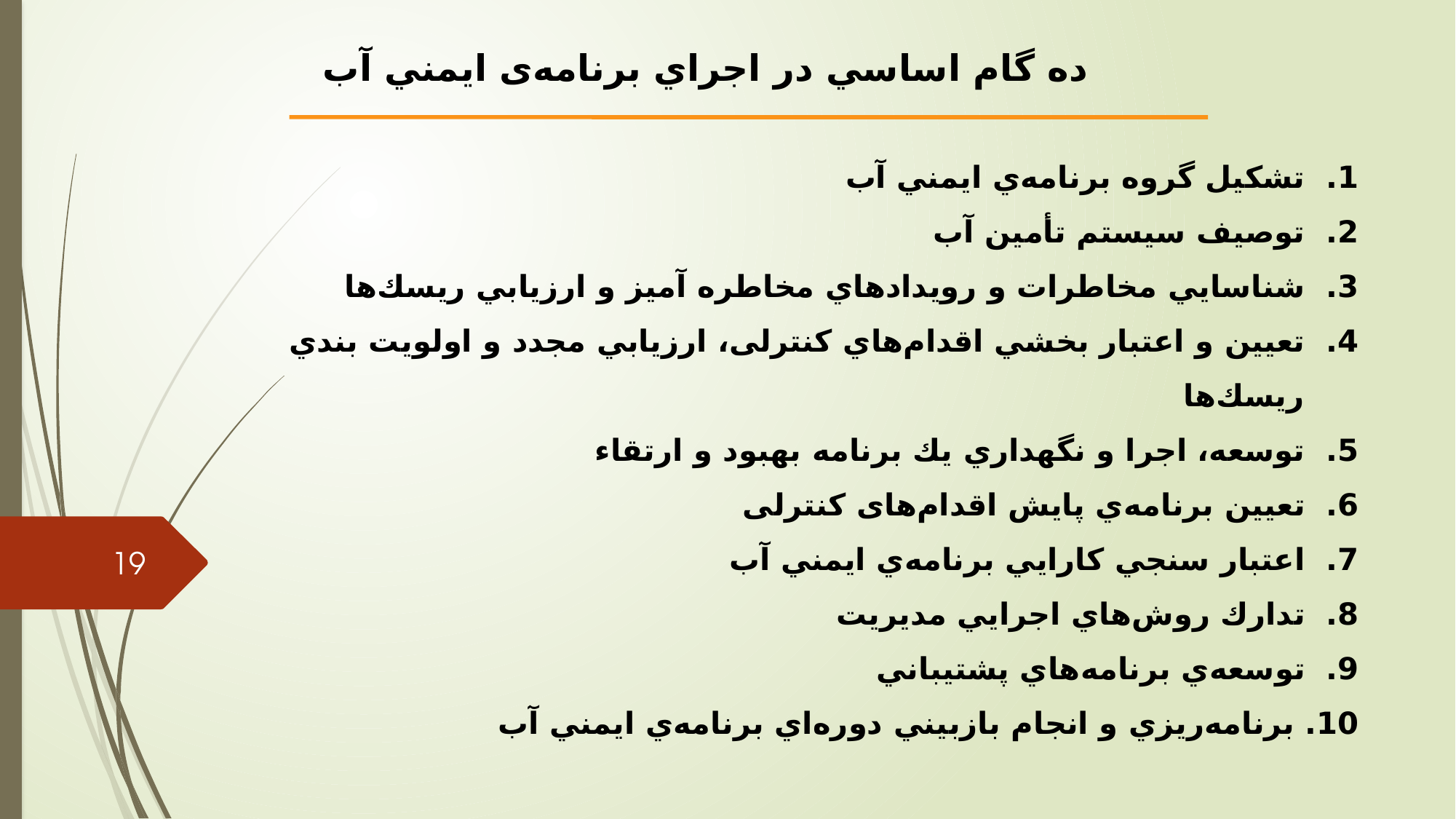

ده گام اساسي در اجراي برنامه‌ی ايمني آب

1.  تشكيل گروه برنامه‌ي ايمني آب
2.  توصيف سيستم تأمين آب
3.  شناسايي مخاطرات و رويدادهاي مخاطره آميز و ارزيابي ريسك‌ها
4.  تعيين و اعتبار بخشي اقدام‌هاي كنترلی، ارزيابي مجدد و اولويت بندي ريسك‌ها
5.  توسعه، اجرا و نگهداري يك برنامه بهبود و ارتقاء
6.  تعيين برنامه‌ي پايش اقدام‌های كنترلی
7.  اعتبار سنجي كارايي برنامه‌ي ايمني آب
8.  تدارك روش‌هاي اجرايي مديريت
9.  توسعه‌ي برنامه‌هاي پشتيباني
10. برنامه‌ريزي و انجام بازبيني دوره‌اي برنامه‌ي ايمني آب

19